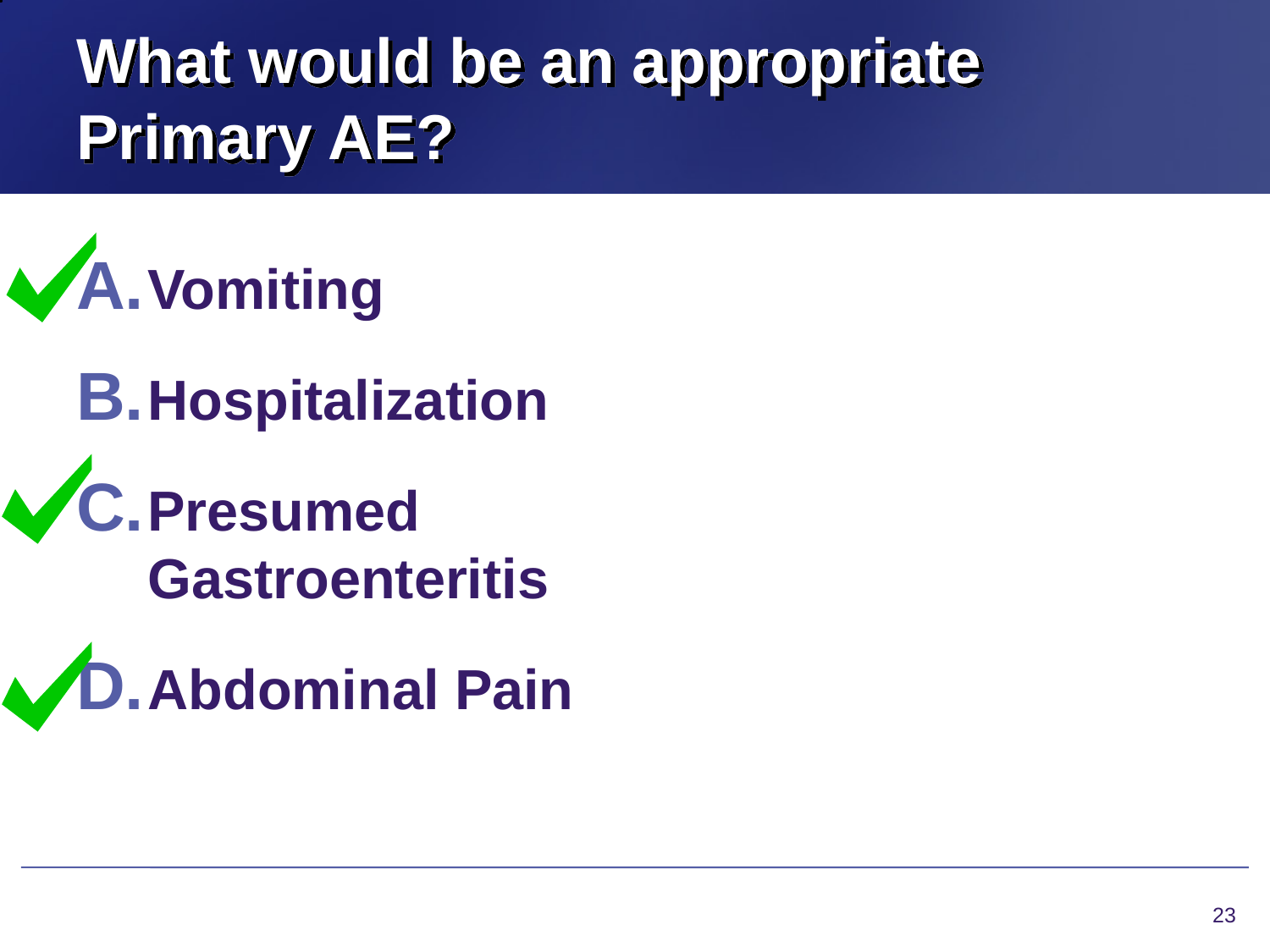

# What would be an appropriate Primary AE?

Vomiting
Hospitalization
Presumed Gastroenteritis
Abdominal Pain

23